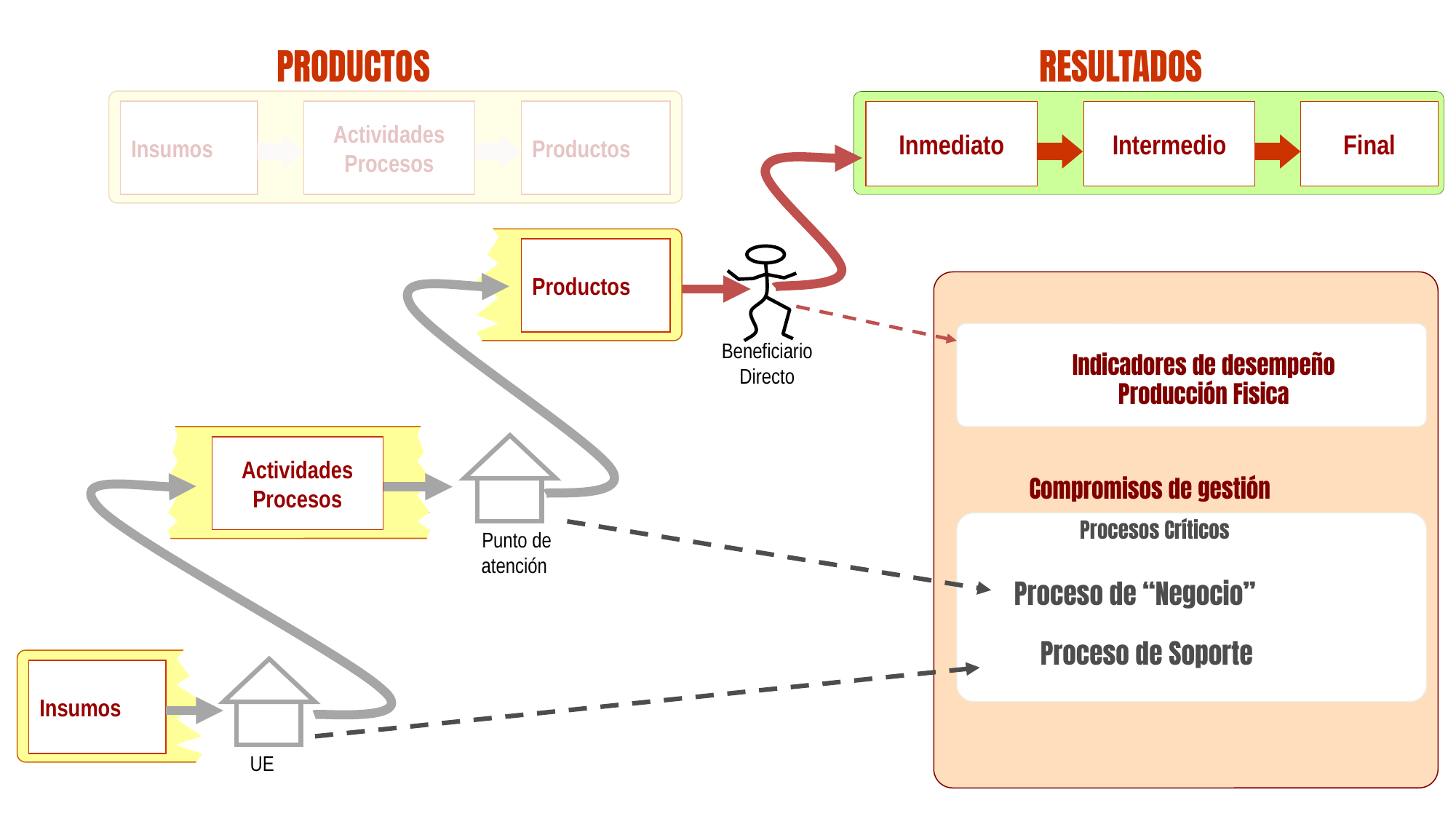

PRODUCTOS
RESULTADOS

Insumos
Actividades
Procesos
Productos
Inmediato
Intermedio
Final

Insumos
Actividades
Procesos
Productos

Beneficiario
Directo
Indicadores de desempeño
Producción Fisica

Insumos
Actividades
Procesos
Productos
Compromisos de gestión

Procesos Críticos

Punto de
atención

Proceso de “Negocio”
Proceso de Soporte

Insumos
Actividades
Procesos
Productos

UE